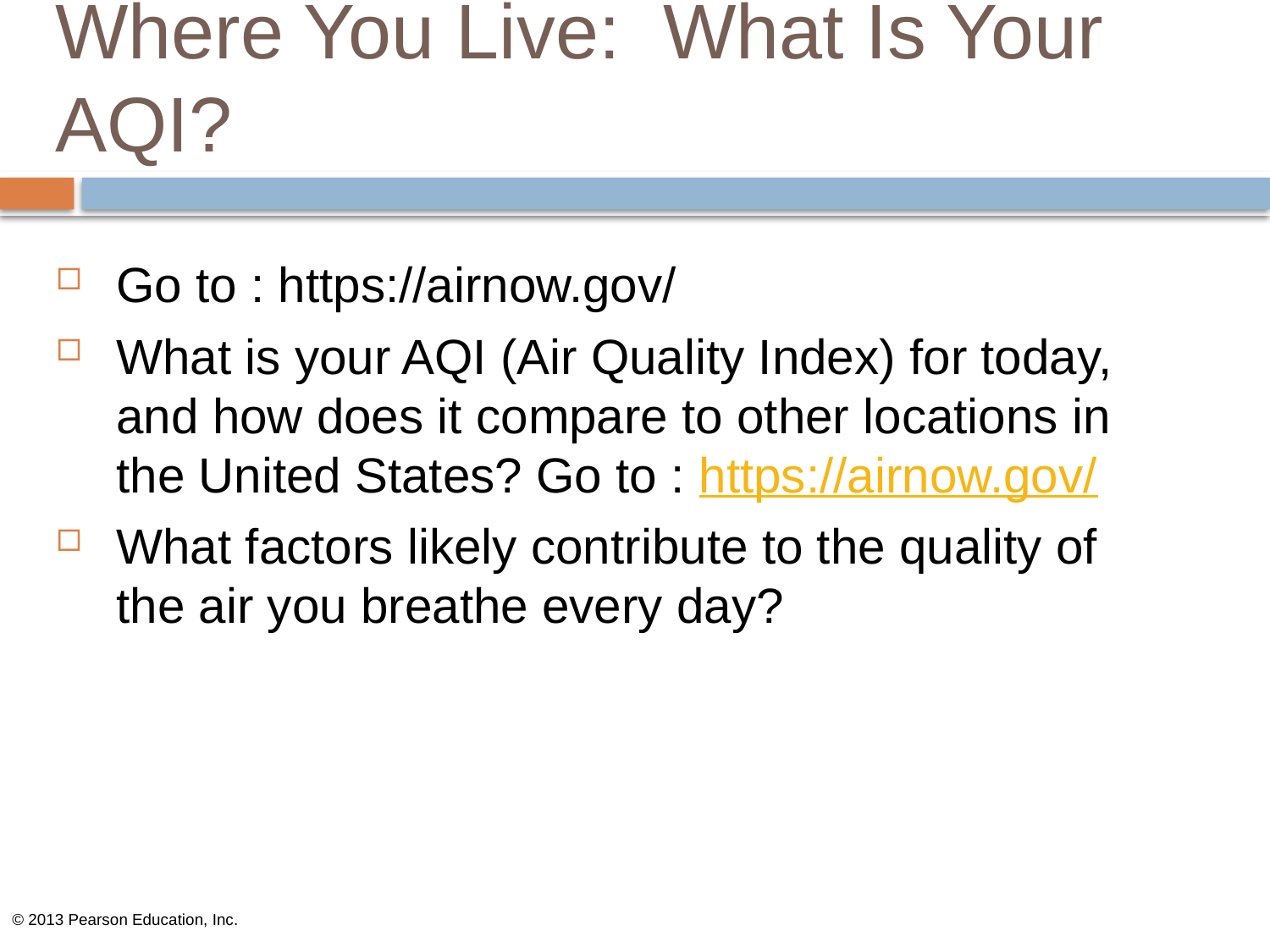

# Where You Live:  What Is Your AQI?
Go to : https://airnow.gov/
What is your AQI (Air Quality Index) for today, and how does it compare to other locations in the United States? Go to : https://airnow.gov/
What factors likely contribute to the quality of the air you breathe every day?